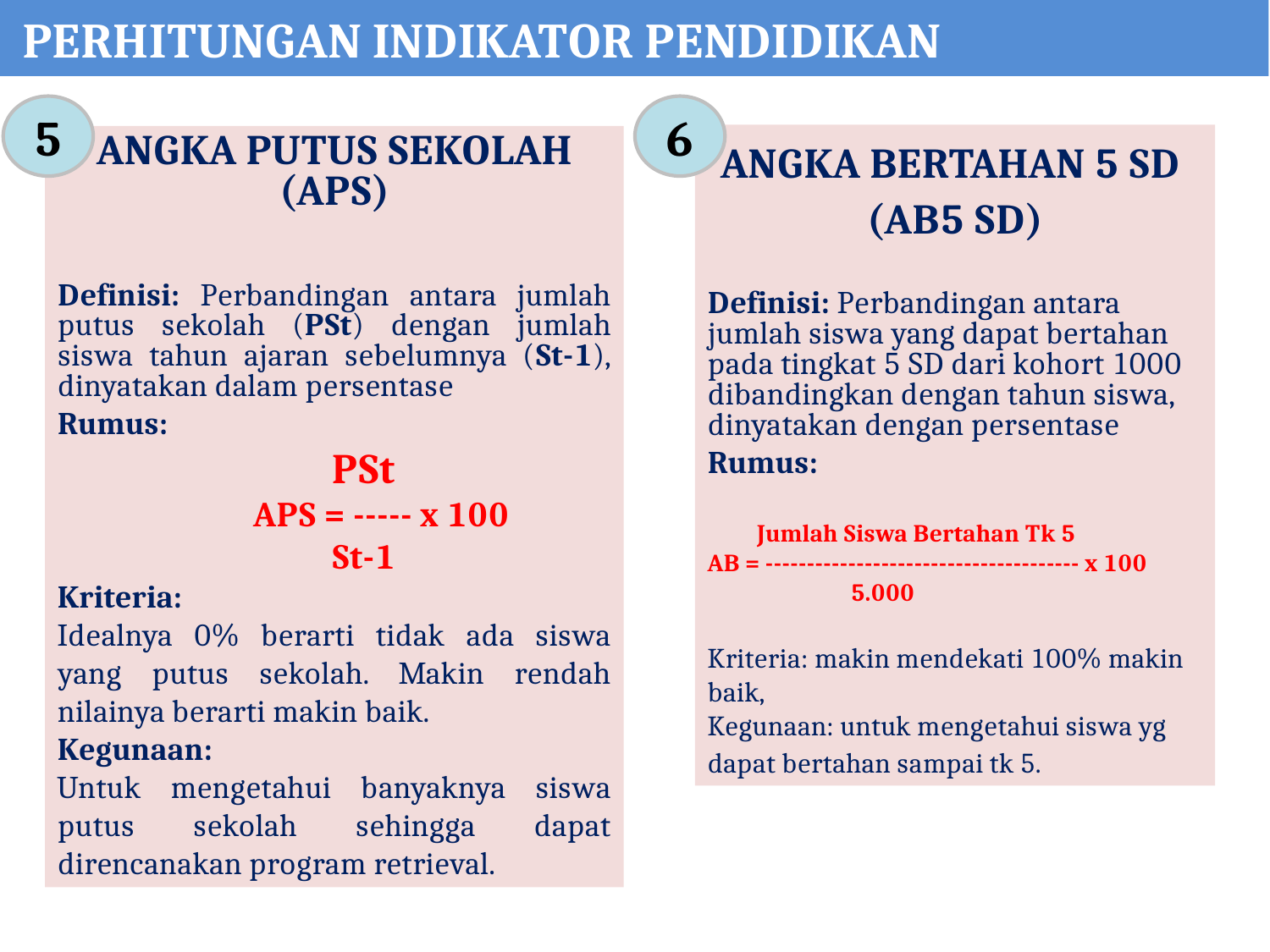

PERHITUNGAN INDIKATOR PENDIDIKAN
5
6
ANGKA BERTAHAN 5 SD
(AB5 SD)

Definisi: Perbandingan antara jumlah siswa yang dapat bertahan pada tingkat 5 SD dari kohort 1000 dibandingkan dengan tahun siswa, dinyatakan dengan persentase
Rumus:

         Jumlah Siswa Bertahan Tk 5
AB = -------------------------------------- x 100
                          5.000

Kriteria: makin mendekati 100% makin baik,
Kegunaan: untuk mengetahui siswa yg dapat bertahan sampai tk 5.
ANGKA PUTUS SEKOLAH (APS)

Definisi: Perbandingan antara jumlah putus sekolah (PSt) dengan jumlah siswa tahun ajaran sebelumnya (St-1), dinyatakan dalam persentase
Rumus:
                                   PSt
                         APS = ----- x 100
                                   St-1
Kriteria:
Idealnya 0% berarti tidak ada siswa yang putus sekolah. Makin rendah nilainya berarti makin baik.
Kegunaan:
Untuk mengetahui banyaknya siswa putus sekolah sehingga dapat direncanakan program retrieval.